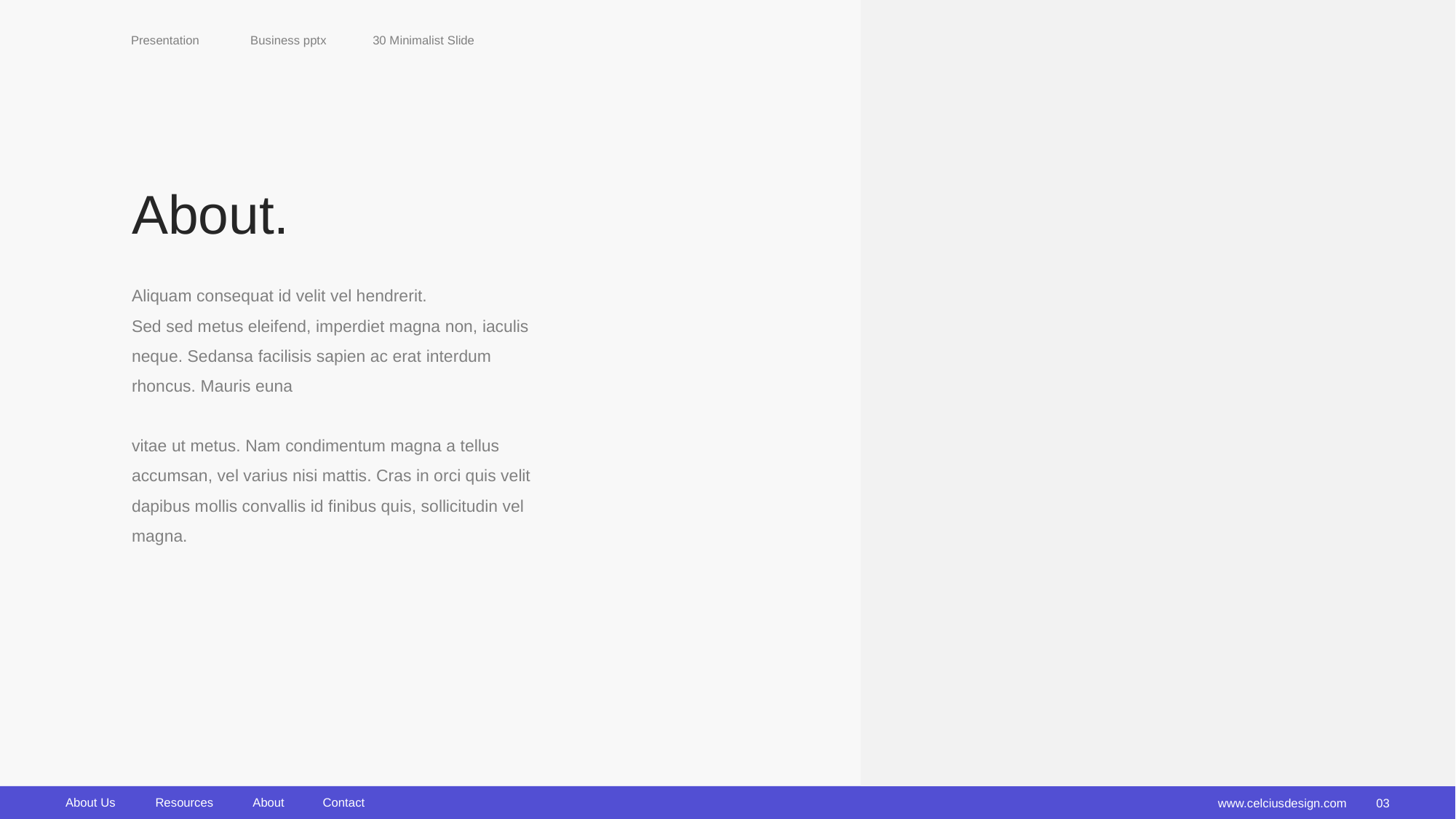

Presentation
Business pptx
30 Minimalist Slide

About.
Aliquam consequat id velit vel hendrerit.
Sed sed metus eleifend, imperdiet magna non, iaculis neque. Sedansa facilisis sapien ac erat interdum rhoncus. Mauris euna

vitae ut metus. Nam condimentum magna a tellus accumsan, vel varius nisi mattis. Cras in orci quis velit dapibus mollis convallis id finibus quis, sollicitudin vel magna.
www.celciusdesign.com
03
About Us
Resources
About
Contact